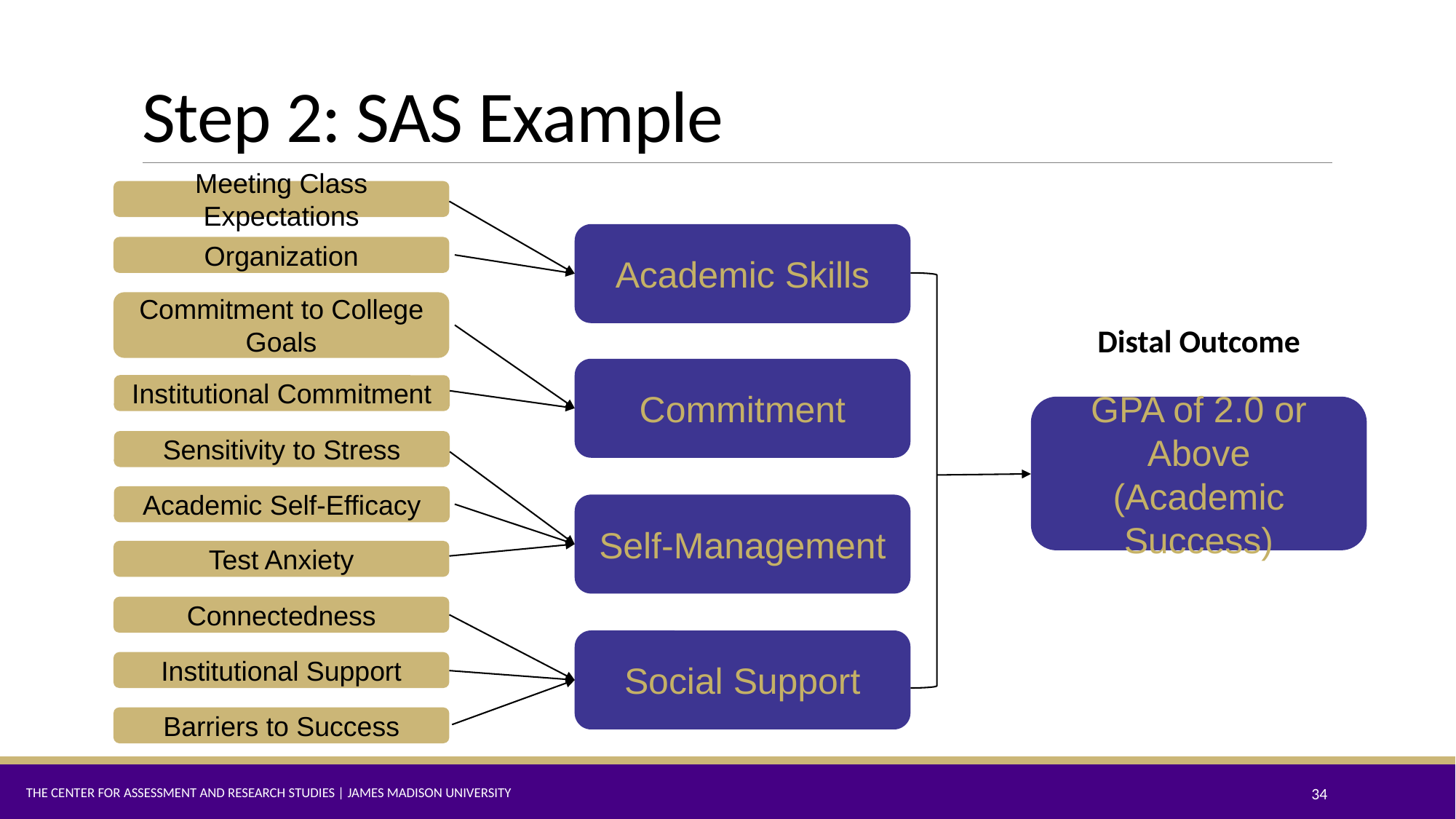

# Step 2: SAS Example
Meeting Class Expectations
Academic Skills
Organization

Commitment to College Goals
Distal Outcome
Commitment
Institutional Commitment
GPA of 2.0 or Above
(Academic Success)
Sensitivity to Stress
Academic Self-Efficacy
Self-Management
Test Anxiety
Connectedness
Social Support
Institutional Support
Barriers to Success
The Center for Assessment and Research Studies | James Madison University
34